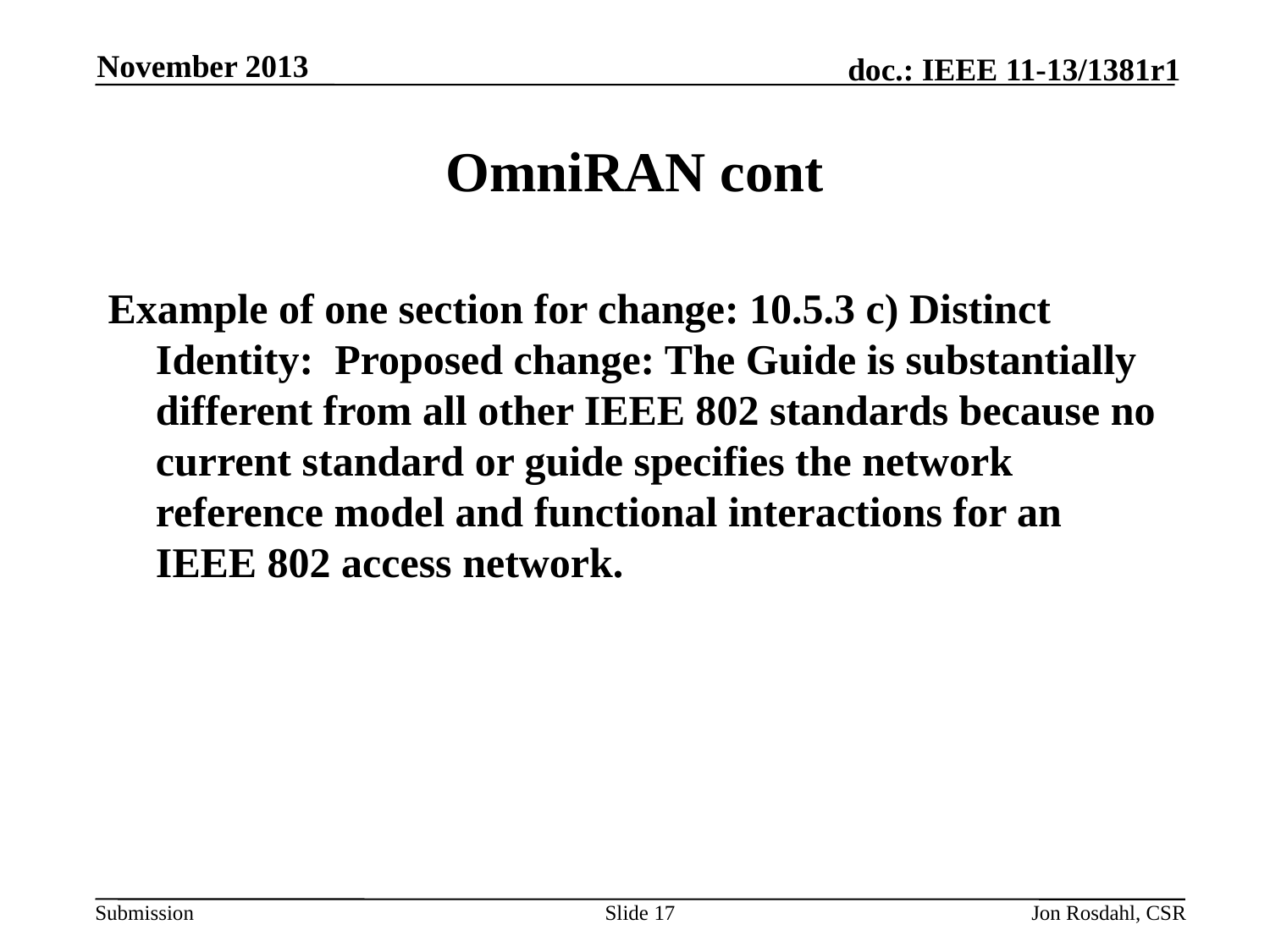

November 2013
# OmniRAN cont
Example of one section for change: 10.5.3 c) Distinct Identity:  Proposed change: The Guide is substantially different from all other IEEE 802 standards because no current standard or guide specifies the network reference model and functional interactions for an IEEE 802 access network.

Slide 17
Jon Rosdahl, CSR